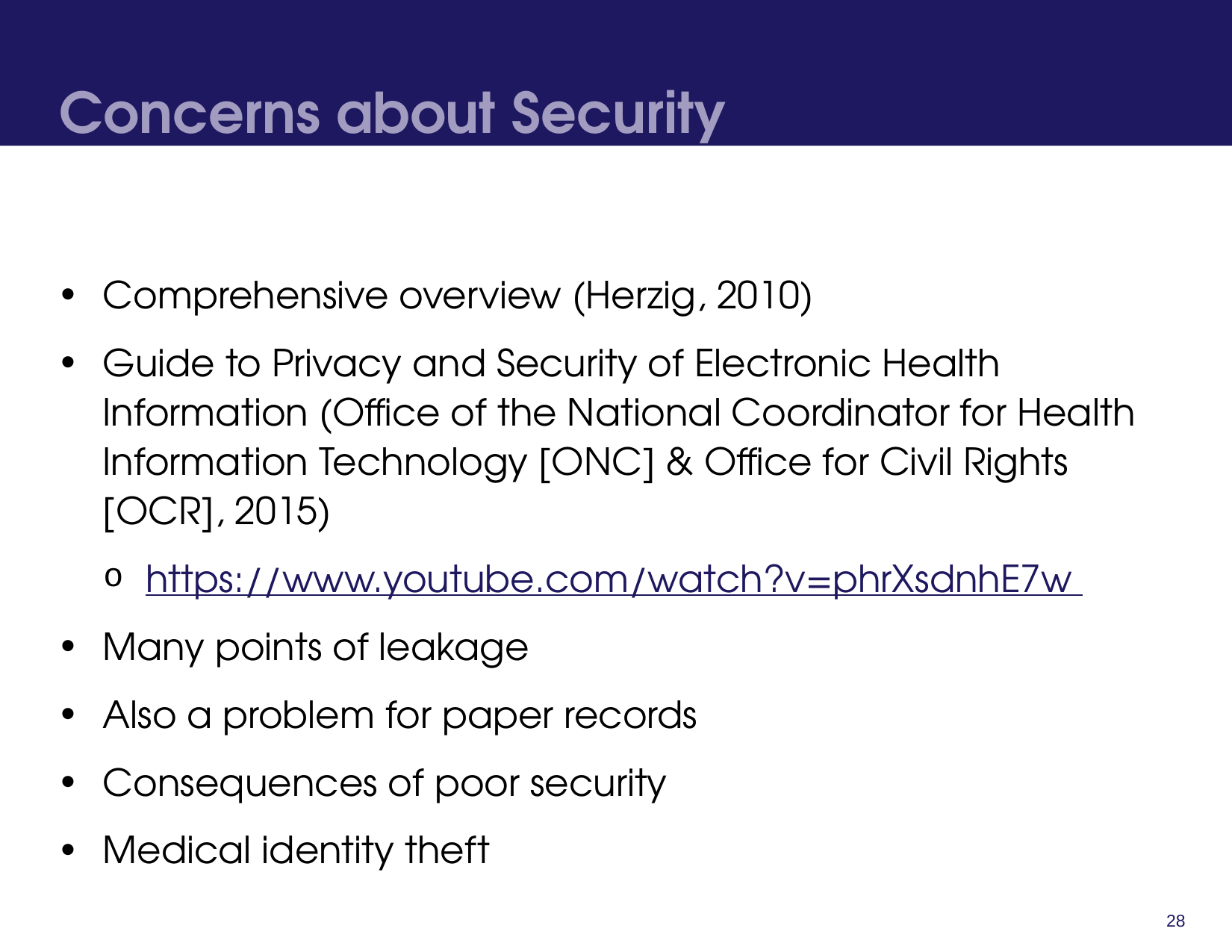

# Concerns about Security
Comprehensive overview (Herzig, 2010)
Guide to Privacy and Security of Electronic Health Information (Office of the National Coordinator for Health Information Technology [ONC] & Office for Civil Rights [OCR], 2015)
https://www.youtube.com/watch?v=phrXsdnhE7w
Many points of leakage
Also a problem for paper records
Consequences of poor security
Medical identity theft
28